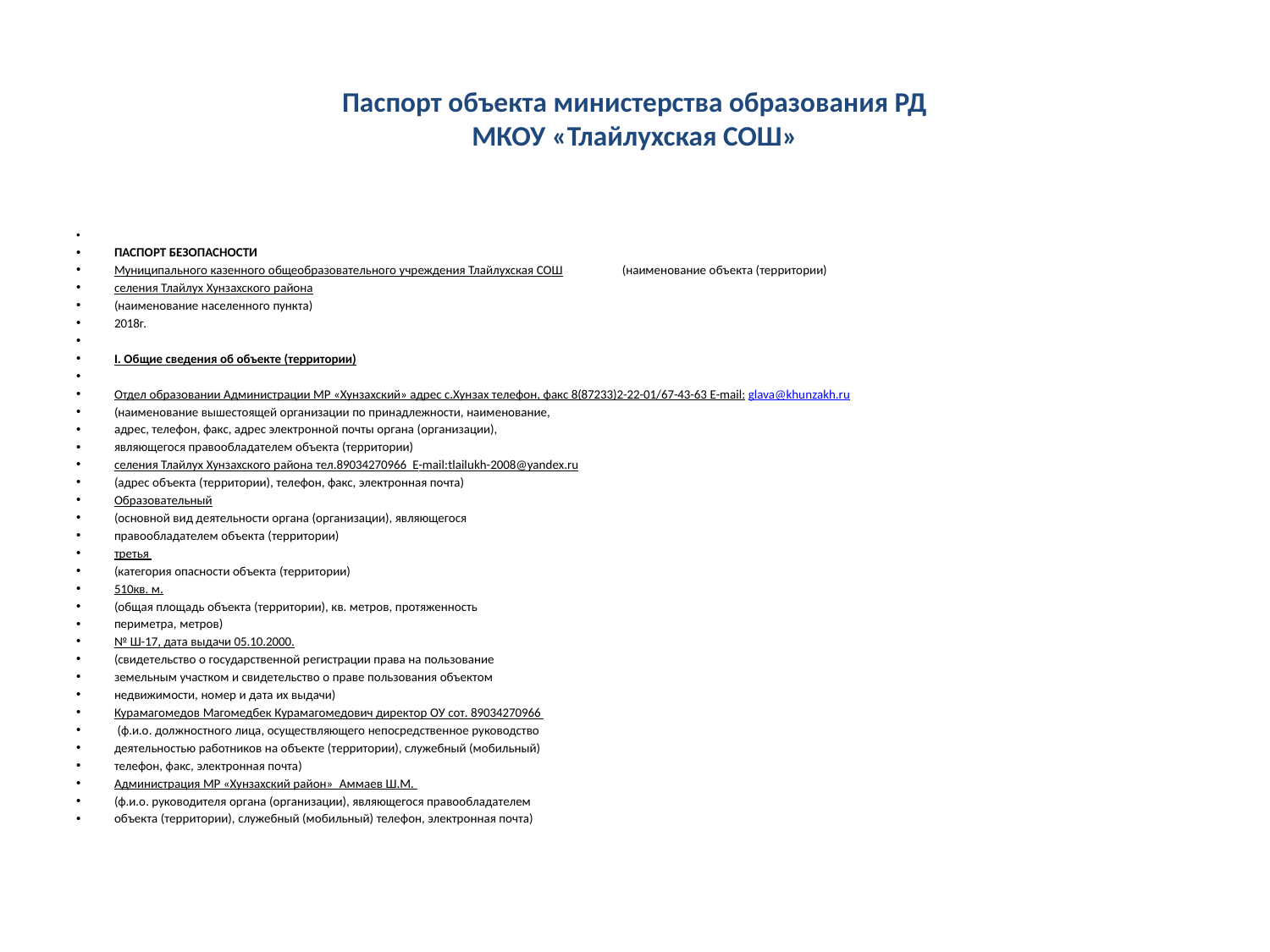

# Паспорт объекта министерства образования РД МКОУ «Тлайлухская СОШ»

ПАСПОРТ БЕЗОПАСНОСТИ
Муниципального казенного общеобразовательного учреждения Тлайлухская СОШ                    (наименование объекта (территории)
селения Тлайлух Хунзахского района
(наименование населенного пункта)
2018г.

I. Общие сведения об объекте (территории)

Отдел образовании Администрации МР «Хунзахский» адрес с.Хунзах телефон, факс 8(87233)2-22-01/67-43-63 E-mail: glava@khunzakh.ru
(наименование вышестоящей организации по принадлежности, наименование,
адрес, телефон, факс, адрес электронной почты органа (организации),
являющегося правообладателем объекта (территории)
селения Тлайлух Хунзахского района тел.89034270966  E-mail:tlailukh-2008@yandex.ru
(адрес объекта (территории), телефон, факс, электронная почта)
Образовательный
(основной вид деятельности органа (организации), являющегося
правообладателем объекта (территории)
третья
(категория опасности объекта (территории)
510кв. м.
(общая площадь объекта (территории), кв. метров, протяженность
периметра, метров)
№ Ш-17, дата выдачи 05.10.2000.
(свидетельство о государственной регистрации права на пользование
земельным участком и свидетельство о праве пользования объектом
недвижимости, номер и дата их выдачи)
Курамагомедов Магомедбек Курамагомедович директор ОУ сот. 89034270966
 (ф.и.о. должностного лица, осуществляющего непосредственное руководство
деятельностью работников на объекте (территории), служебный (мобильный)
телефон, факс, электронная почта)
Администрация МР «Хунзахский район»_Аммаев Ш.М.
(ф.и.о. руководителя органа (организации), являющегося правообладателем
объекта (территории), служебный (мобильный) телефон, электронная почта)